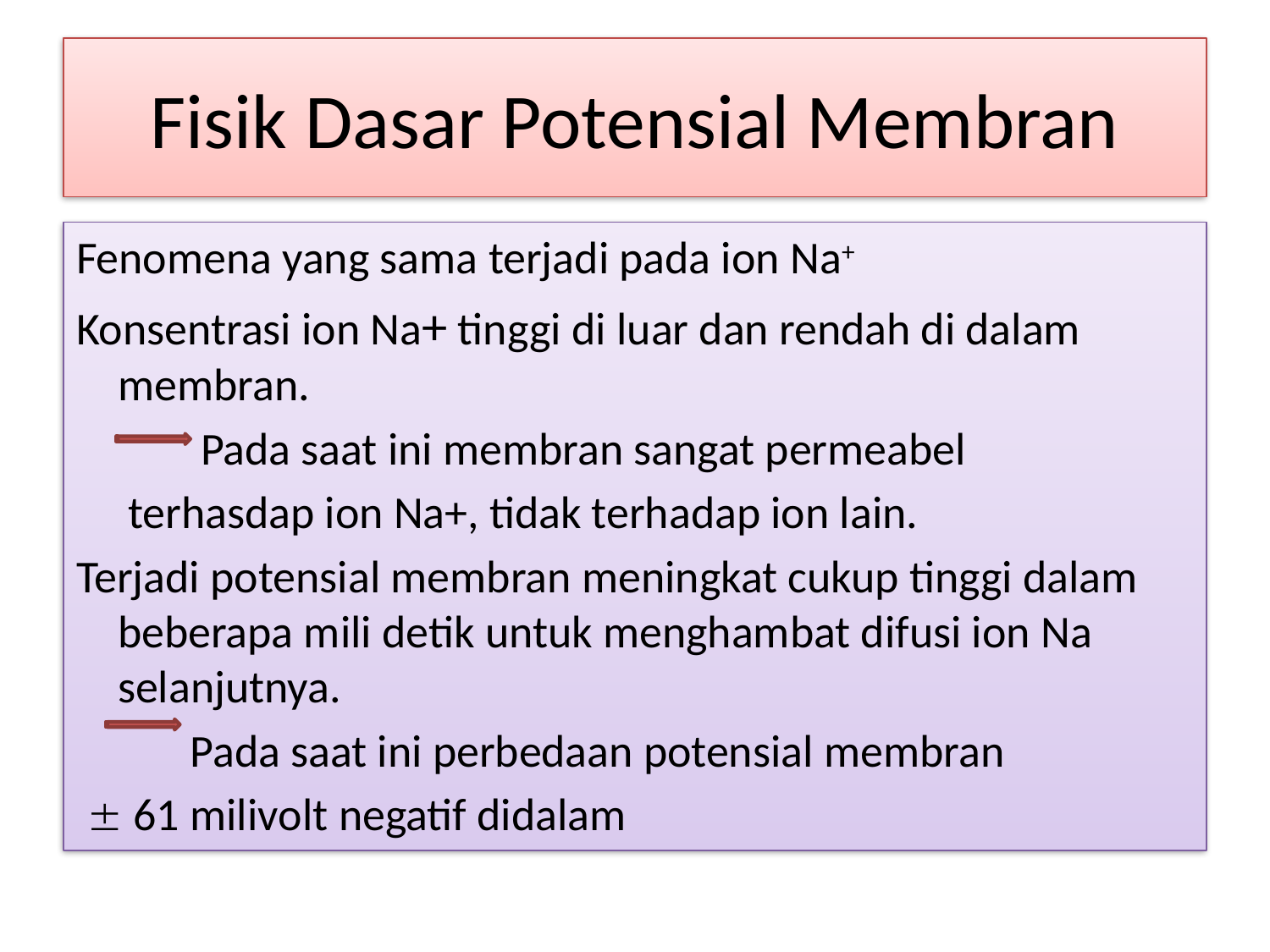

# Fisik Dasar Potensial Membran
Fenomena yang sama terjadi pada ion Na+
Konsentrasi ion Na+ tinggi di luar dan rendah di dalam membran.
            Pada saat ini membran sangat permeabel
     terhasdap ion Na+, tidak terhadap ion lain.
Terjadi potensial membran meningkat cukup tinggi dalam beberapa mili detik untuk menghambat difusi ion Na selanjutnya.
           Pada saat ini perbedaan potensial membran
 ± 61 milivolt negatif didalam